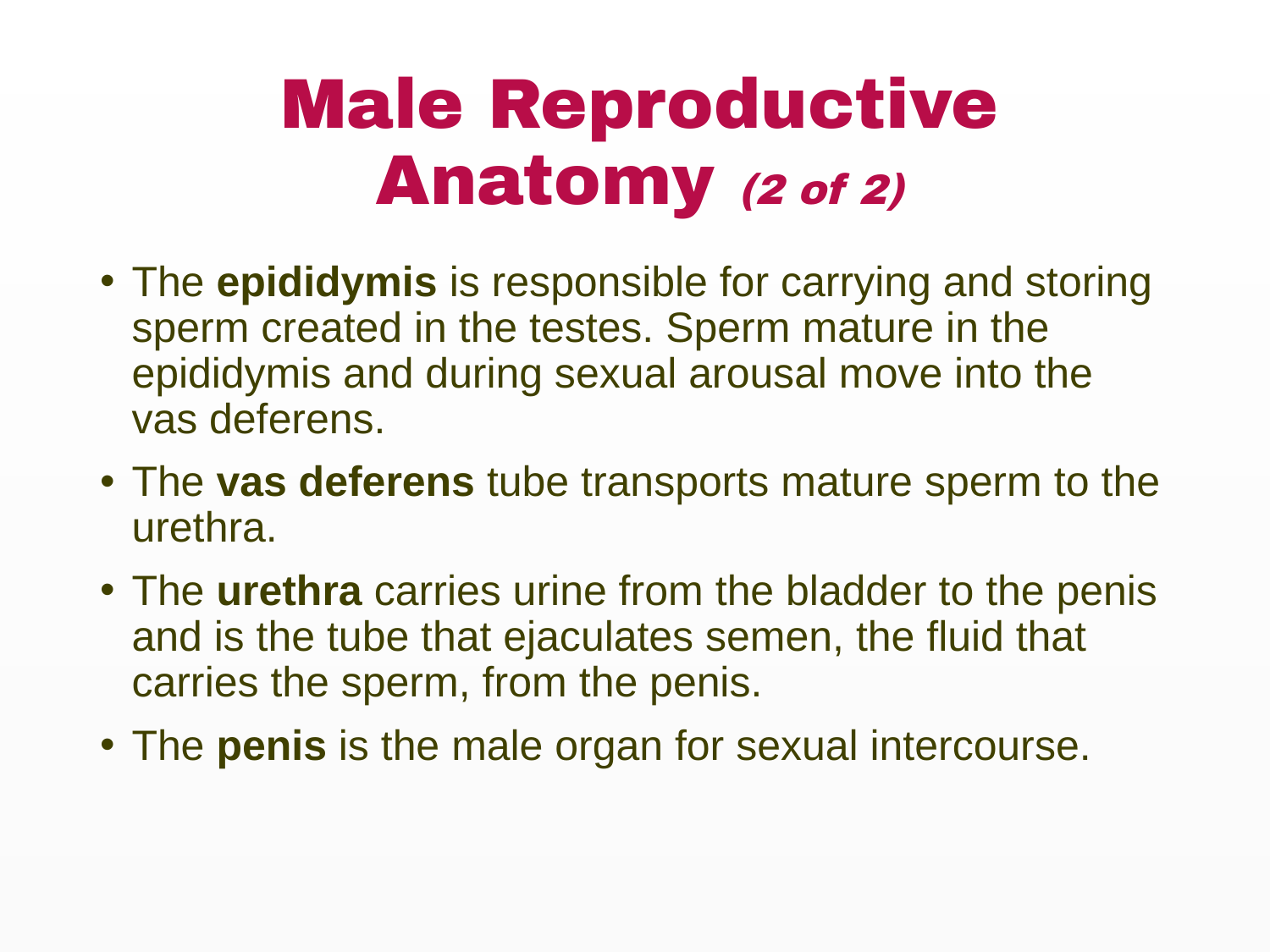

# Male Reproductive Anatomy (2 of 2)
The epididymis is responsible for carrying and storing sperm created in the testes. Sperm mature in the epididymis and during sexual arousal move into the vas deferens.
The vas deferens tube transports mature sperm to the urethra.
The urethra carries urine from the bladder to the penis and is the tube that ejaculates semen, the fluid that carries the sperm, from the penis.
The penis is the male organ for sexual intercourse.